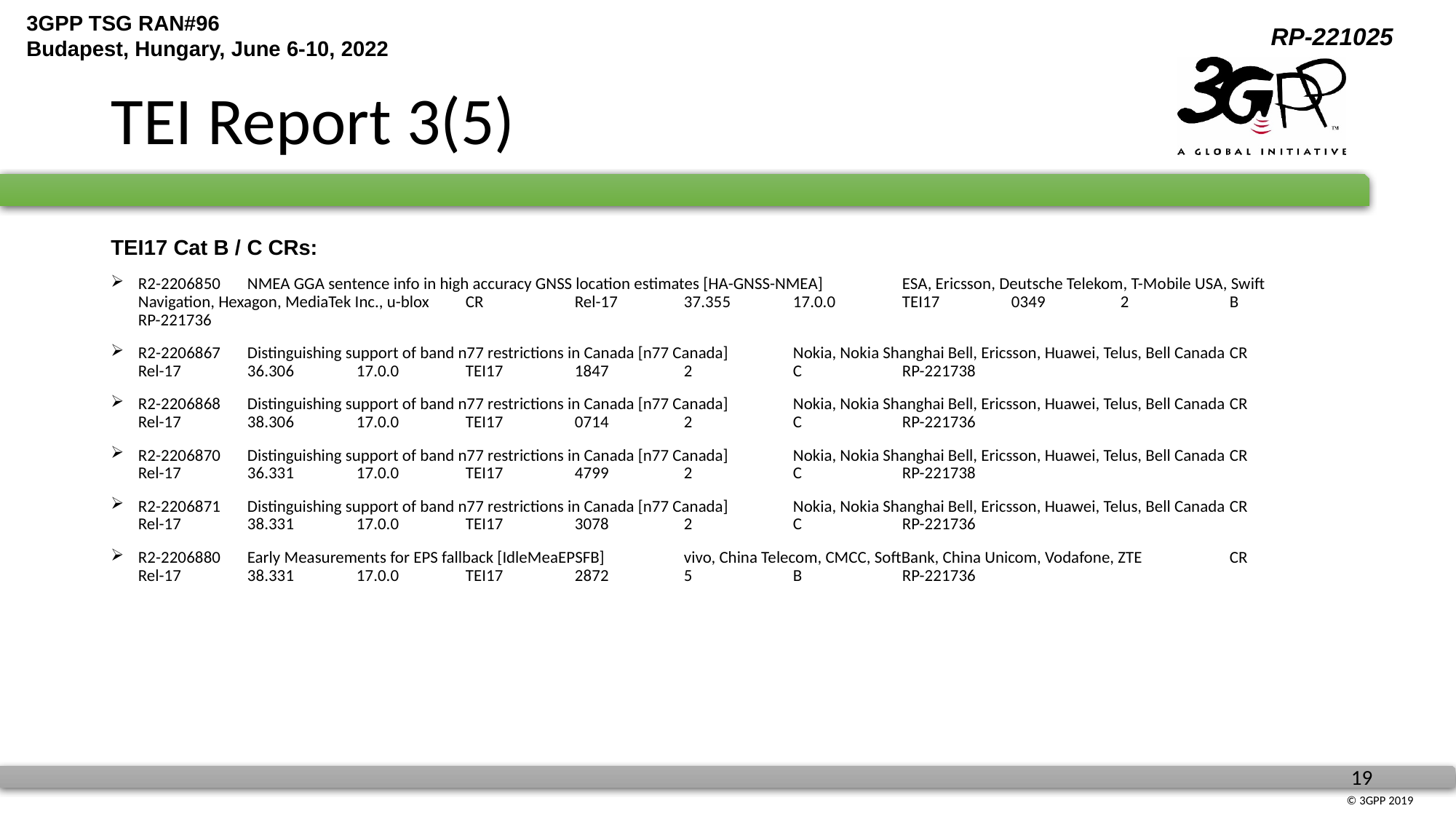

# TEI Report 3(5)
TEI17 Cat B / C CRs:
R2-2206850	NMEA GGA sentence info in high accuracy GNSS location estimates [HA-GNSS-NMEA]	ESA, Ericsson, Deutsche Telekom, T-Mobile USA, Swift Navigation, Hexagon, MediaTek Inc., u-blox	CR	Rel-17	37.355	17.0.0	TEI17	0349	2	B	RP-221736
R2-2206867	Distinguishing support of band n77 restrictions in Canada [n77 Canada]	Nokia, Nokia Shanghai Bell, Ericsson, Huawei, Telus, Bell Canada	CR	Rel-17	36.306	17.0.0	TEI17	1847	2	C	RP-221738
R2-2206868	Distinguishing support of band n77 restrictions in Canada [n77 Canada]	Nokia, Nokia Shanghai Bell, Ericsson, Huawei, Telus, Bell Canada	CR	Rel-17	38.306	17.0.0	TEI17	0714	2	C	RP-221736
R2-2206870	Distinguishing support of band n77 restrictions in Canada [n77 Canada]	Nokia, Nokia Shanghai Bell, Ericsson, Huawei, Telus, Bell Canada	CR	Rel-17	36.331	17.0.0	TEI17	4799	2	C	RP-221738
R2-2206871	Distinguishing support of band n77 restrictions in Canada [n77 Canada]	Nokia, Nokia Shanghai Bell, Ericsson, Huawei, Telus, Bell Canada	CR	Rel-17	38.331	17.0.0	TEI17	3078	2	C	RP-221736
R2-2206880	Early Measurements for EPS fallback [IdleMeaEPSFB]	vivo, China Telecom, CMCC, SoftBank, China Unicom, Vodafone, ZTE	CR	Rel-17	38.331	17.0.0	TEI17	2872	5	B	RP-221736